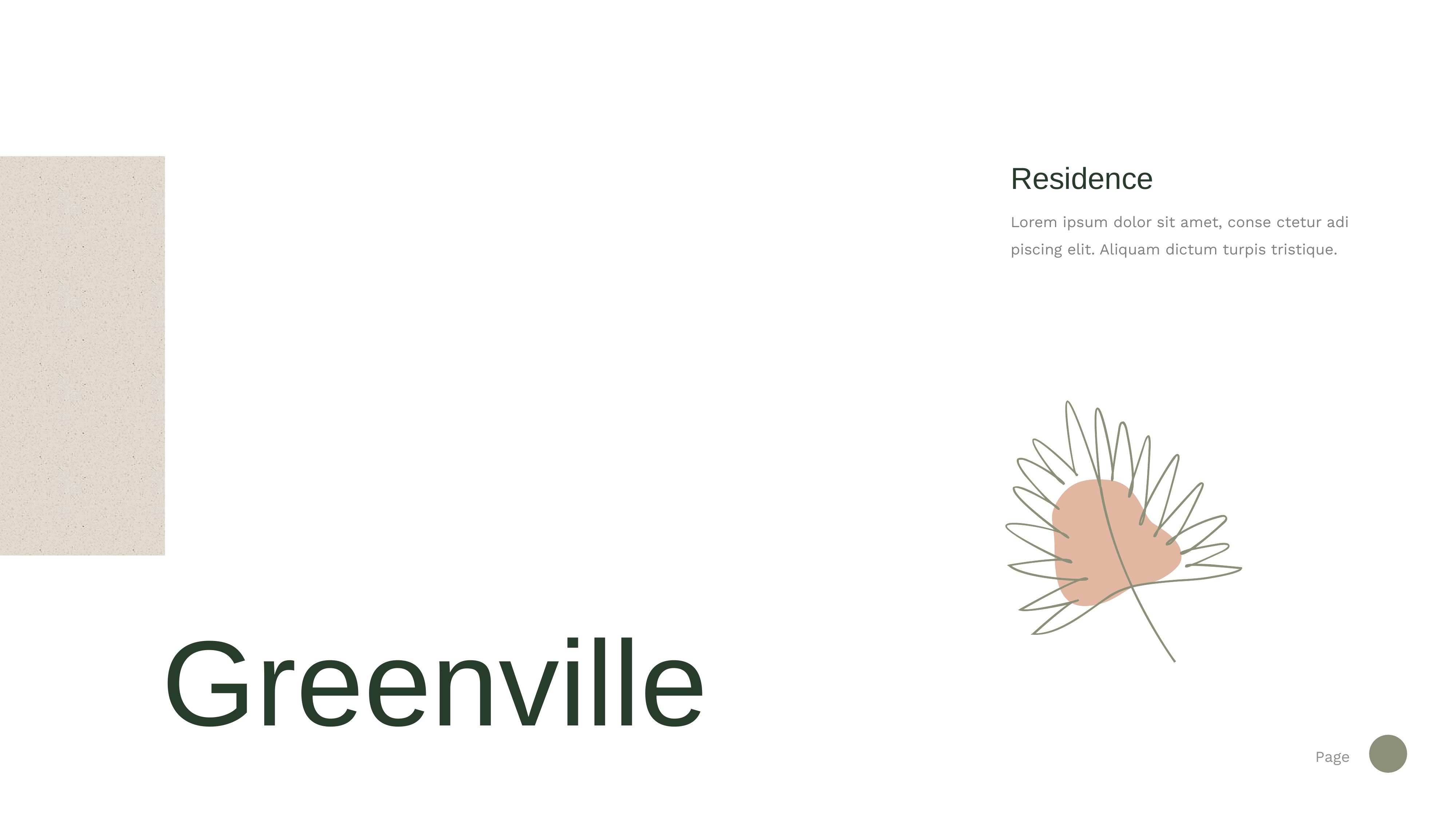

Residence

Lorem ipsum dolor sit amet, conse ctetur adi piscing elit. Aliquam dictum turpis tristique.

Greenville

Page
13